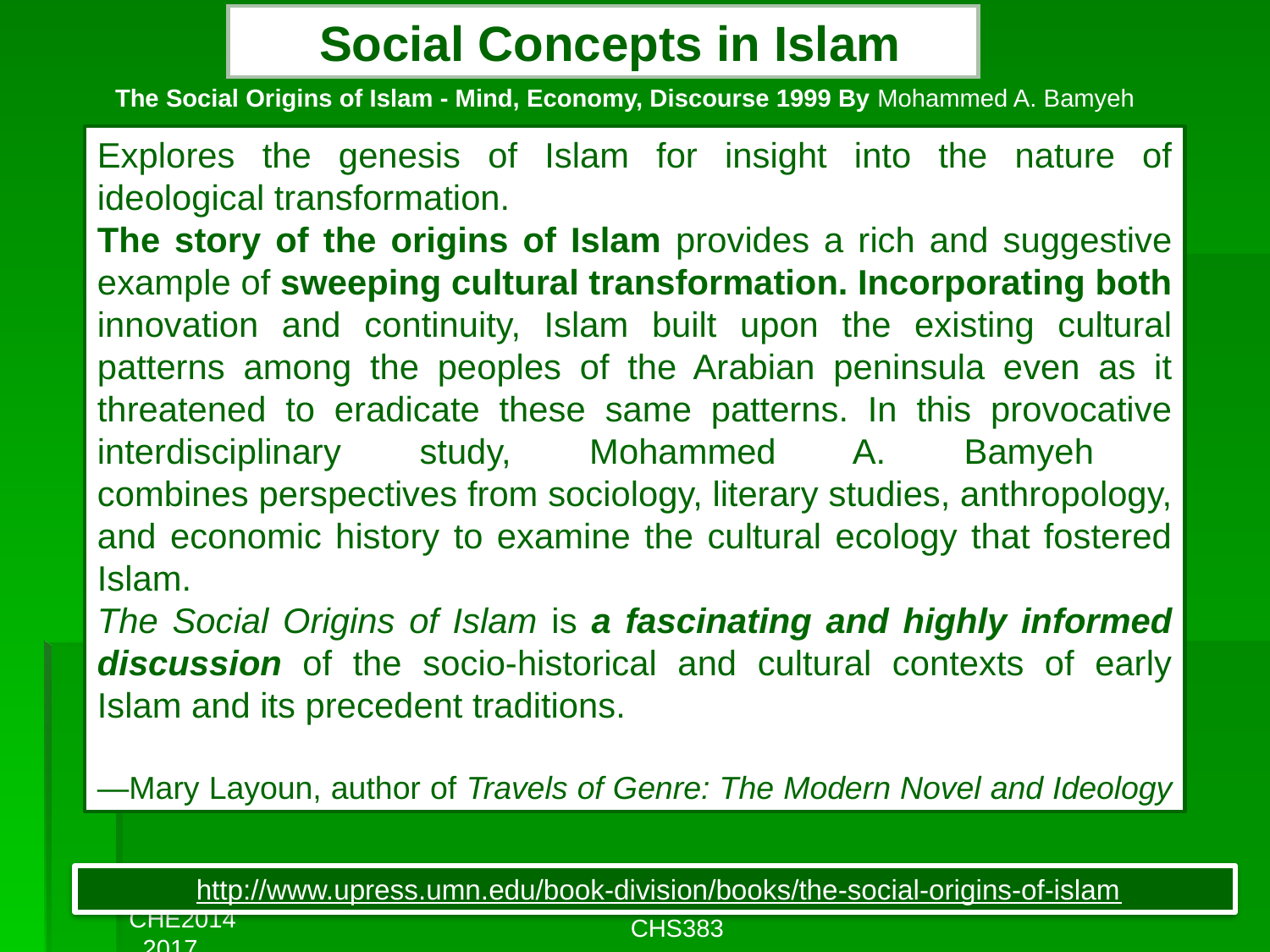

# Social Concepts in Islam
The Social Origins of Islam - Mind, Economy, Discourse 1999 By Mohammed A. Bamyeh
Explores the genesis of Islam for insight into the nature of ideological transformation.
The story of the origins of Islam provides a rich and suggestive example of sweeping cultural transformation. Incorporating both innovation and continuity, Islam built upon the existing cultural patterns among the peoples of the Arabian peninsula even as it threatened to eradicate these same patterns. In this provocative interdisciplinary study, Mohammed A. Bamyeh
combines perspectives from sociology, literary studies, anthropology, and economic history to examine the cultural ecology that fostered Islam.
The Social Origins of Islam is a fascinating and highly informed discussion of the socio-historical and cultural contexts of early Islam and its precedent traditions.

—Mary Layoun, author of Travels of Genre: The Modern Novel and Ideology
http://www.upress.umn.edu/book-division/books/the-social-origins-of-islam
JohaliSOCHE2014_2017
51
CHS383